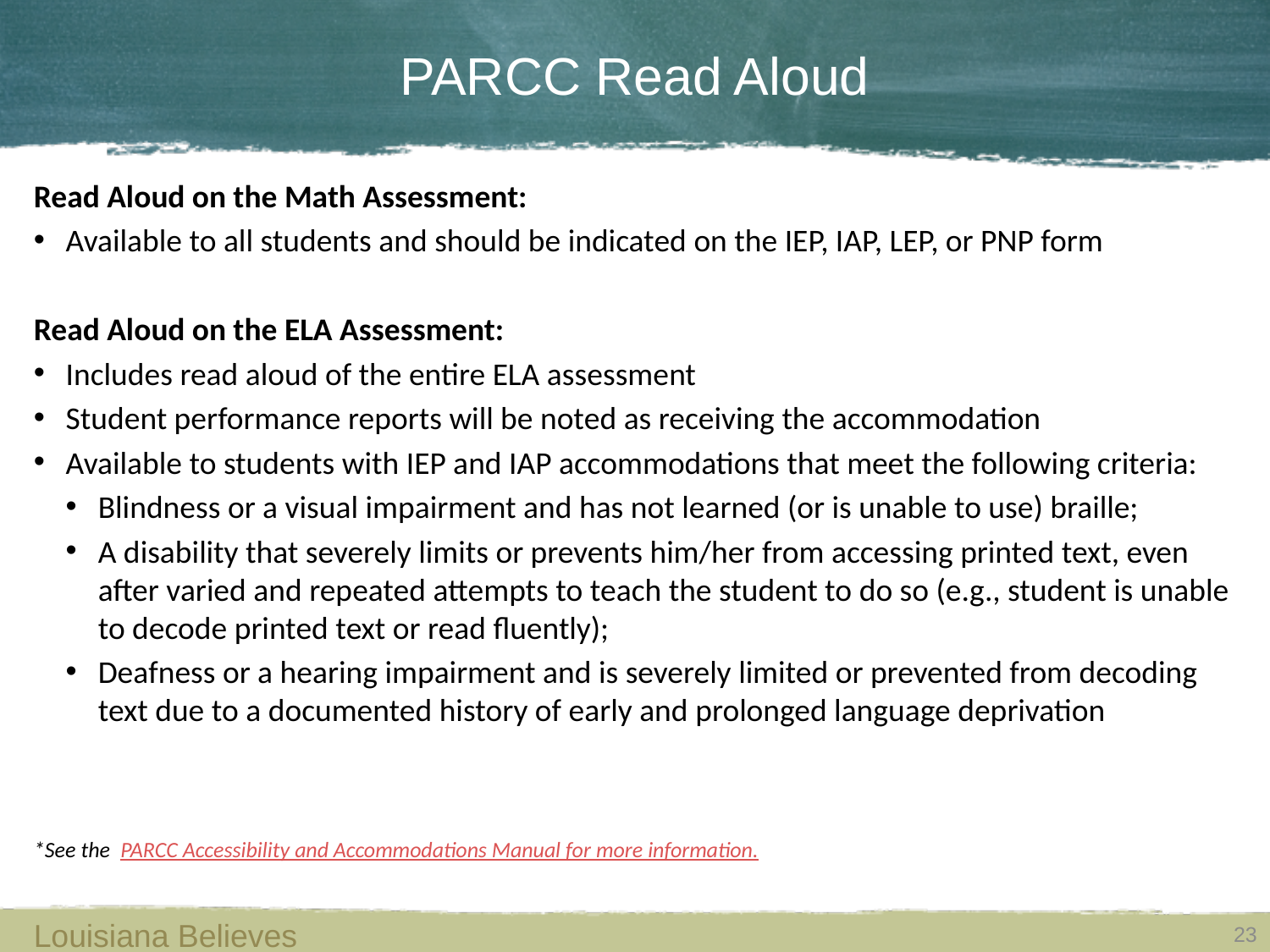

# PARCC Read Aloud
Read Aloud on the Math Assessment:
Available to all students and should be indicated on the IEP, IAP, LEP, or PNP form

Read Aloud on the ELA Assessment:
Includes read aloud of the entire ELA assessment
Student performance reports will be noted as receiving the accommodation
Available to students with IEP and IAP accommodations that meet the following criteria:
Blindness or a visual impairment and has not learned (or is unable to use) braille;
A disability that severely limits or prevents him/her from accessing printed text, even after varied and repeated attempts to teach the student to do so (e.g., student is unable to decode printed text or read fluently);
Deafness or a hearing impairment and is severely limited or prevented from decoding text due to a documented history of early and prolonged language deprivation

*See the  PARCC Accessibility and Accommodations Manual for more information.

Louisiana Believes
23